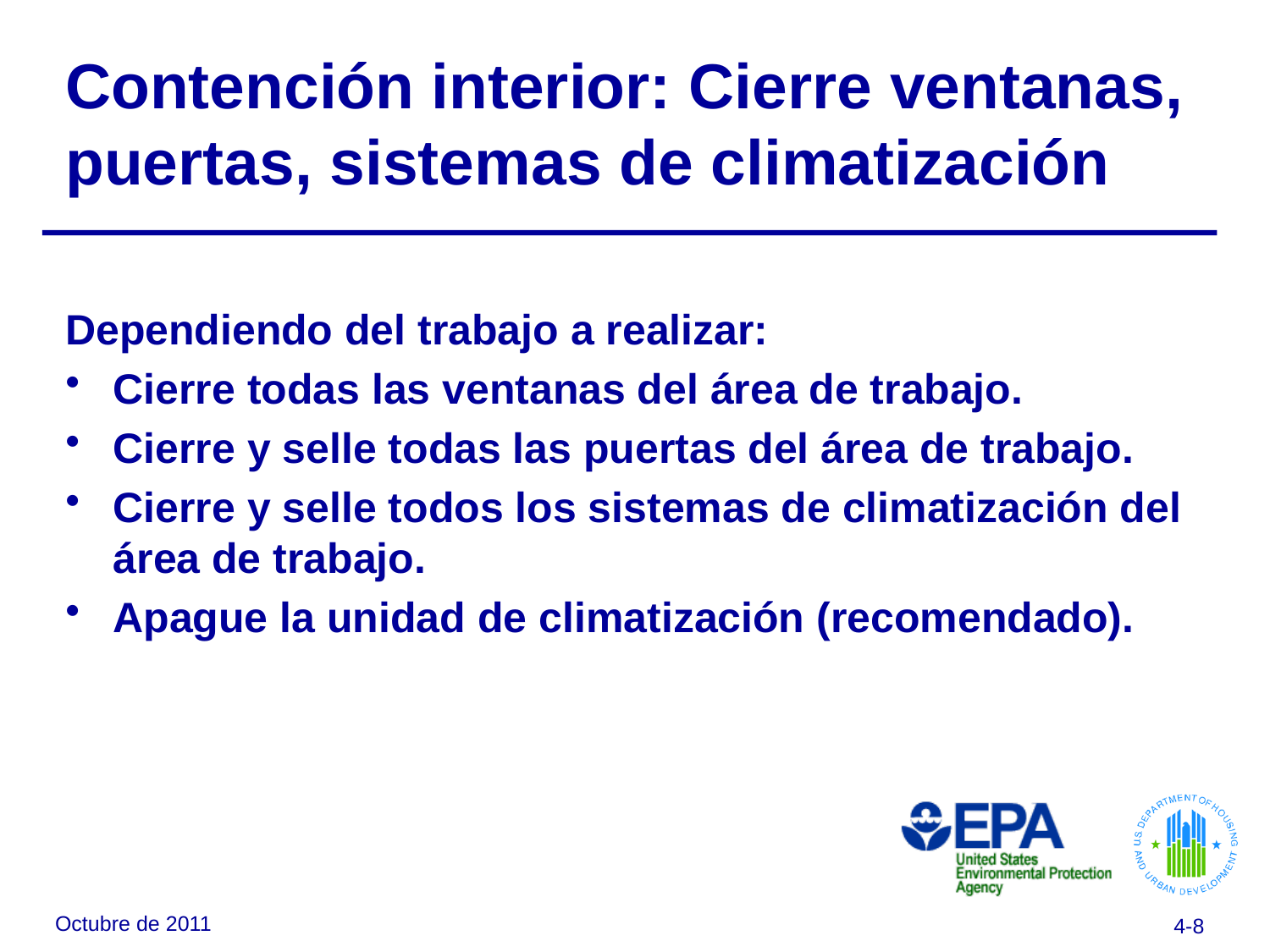

# Contención interior: Cierre ventanas, puertas, sistemas de climatización
Dependiendo del trabajo a realizar:
Cierre todas las ventanas del área de trabajo.
Cierre y selle todas las puertas del área de trabajo.
Cierre y selle todos los sistemas de climatización del área de trabajo.
Apague la unidad de climatización (recomendado).
Octubre de 2011
4-8